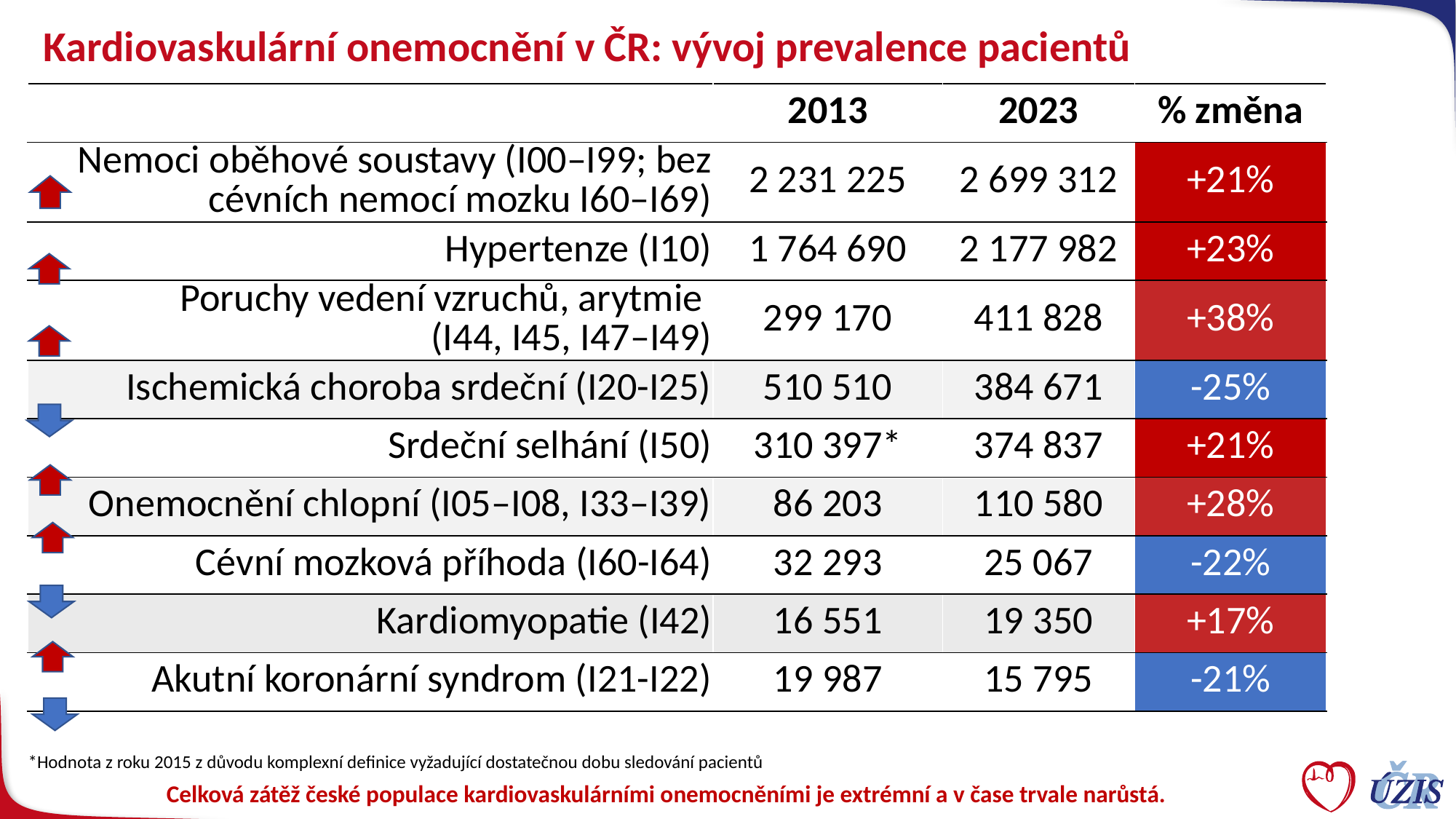

# Kardiovaskulární onemocnění v ČR: vývoj prevalence pacientů
|  | 2013 | 2023 | % změna |
| --- | --- | --- | --- |
| Nemoci oběhové soustavy (I00–I99; bez cévních nemocí mozku I60–I69) | 2 231 225 | 2 699 312 | +21% |
| Hypertenze (I10) | 1 764 690 | 2 177 982 | +23% |
| Poruchy vedení vzruchů, arytmie (I44, I45, I47–I49) | 299 170 | 411 828 | +38% |
| Ischemická choroba srdeční (I20-I25) | 510 510 | 384 671 | -25% |
| Srdeční selhání (I50) | 310 397\* | 374 837 | +21% |
| Onemocnění chlopní (I05–I08, I33–I39) | 86 203 | 110 580 | +28% |
| Cévní mozková příhoda (I60-I64) | 32 293 | 25 067 | -22% |
| Kardiomyopatie (I42) | 16 551 | 19 350 | +17% |
| Akutní koronární syndrom (I21-I22) | 19 987 | 15 795 | -21% |

*Hodnota z roku 2015 z důvodu komplexní definice vyžadující dostatečnou dobu sledování pacientů
Celková zátěž české populace kardiovaskulárními onemocněními je extrémní a v čase trvale narůstá.